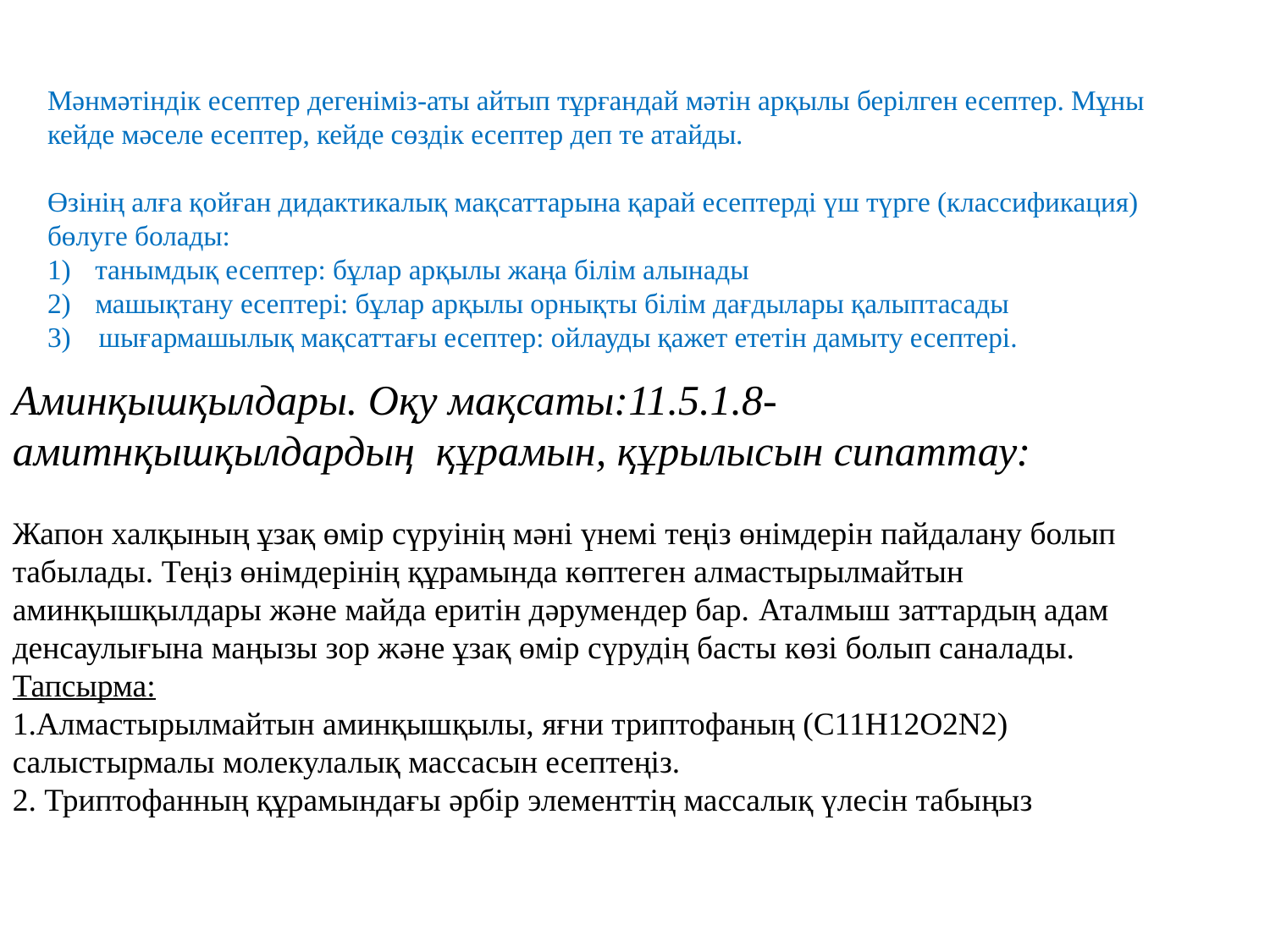

Мәнмәтіндік есептер дегеніміз-аты айтып тұрғандай мәтін арқылы берілген есептер. Мұны кейде мәселе есептер, кейде сөздік есептер деп те атайды.

Өзінің алға қойған дидактикалық мақсаттарына қарай есептерді үш түрге (классификация) бөлуге болады:
танымдық есептер: бұлар арқылы жаңа білім алынады
машықтану есептері: бұлар арқылы орнықты білім дағдылары қалыптасады
3)    шығармашылық мақсаттағы есептер: ойлауды қажет ететін дамыту есептері.
Аминқышқылдары. Оқу мақсаты:11.5.1.8-амитнқышқылдардың  құрамын, құрылысын сипаттау:
Жапон халқының ұзақ өмір сүруінің мәні үнемі теңіз өнімдерін пайдалану болып табылады. Теңіз өнімдерінің құрамында көптеген алмастырылмайтын аминқышқылдары және майда еритін дәрумендер бар. Аталмыш заттардың адам денсаулығына маңызы зор және ұзақ өмір сүрудің басты көзі болып саналады.
Тапсырма:
1.Алмастырылмайтын аминқышқылы, яғни триптофаның (С11Н12О2N2) салыстырмалы молекулалық массасын есептеңіз.
2. Триптофанның құрамындағы әрбір элементтің массалық үлесін табыңыз